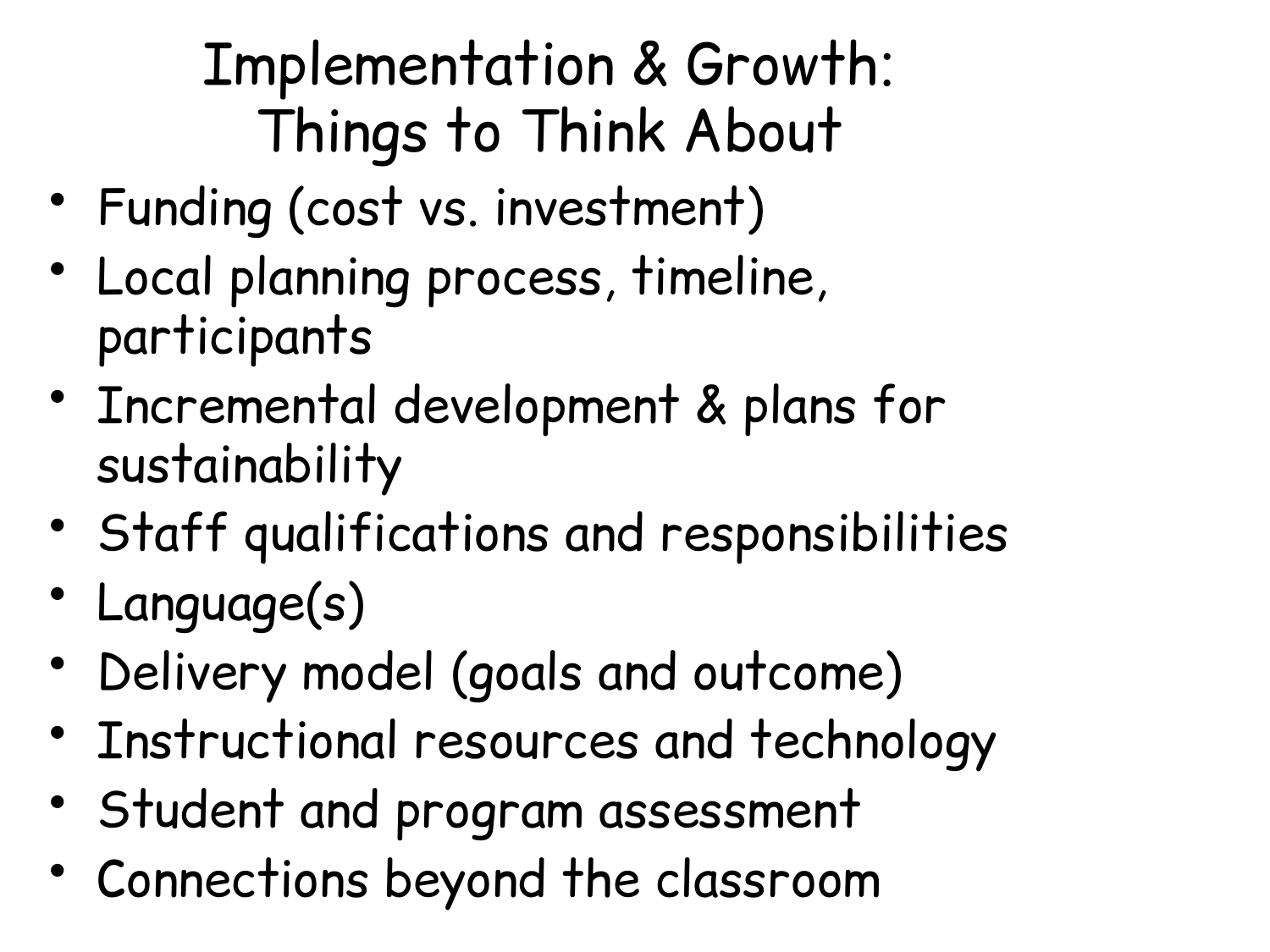

# Implementation & Growth: Things to Think About
Funding (cost vs. investment)
Local planning process, timeline, participants
Incremental development & plans for sustainability
Staff qualifications and responsibilities
Language(s)
Delivery model (goals and outcome)
Instructional resources and technology
Student and program assessment
Connections beyond the classroom